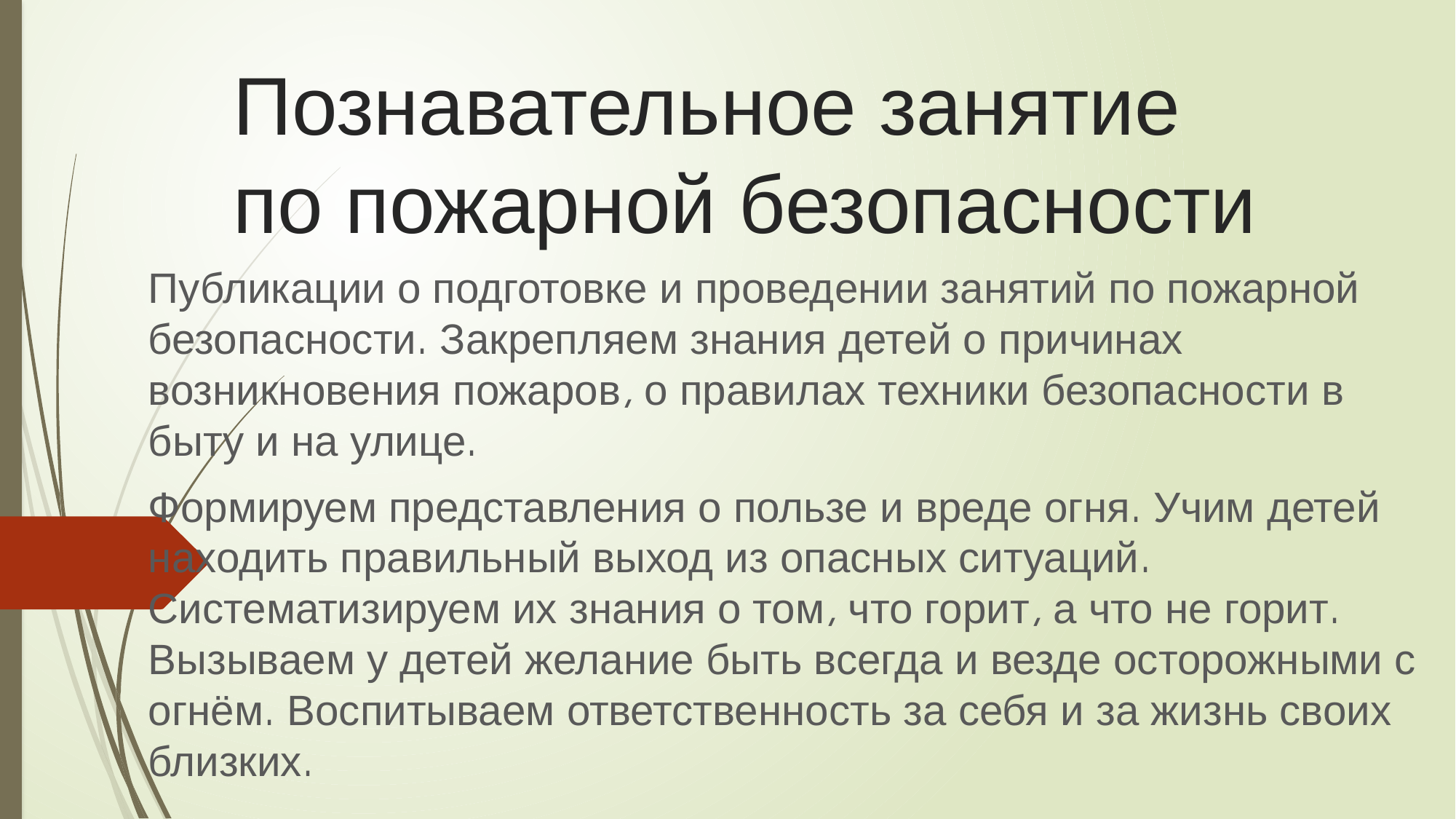

# Познавательное занятие по пожарной безопасности
Публикации о подготовке и проведении занятий по пожарной безопасности. Закрепляем знания детей о причинах возникновения пожаров, о правилах техники безопасности в быту и на улице.
Формируем представления о пользе и вреде огня. Учим детей находить правильный выход из опасных ситуаций. Систематизируем их знания о том, что горит, а что не горит. Вызываем у детей желание быть всегда и везде осторожными с огнём. Воспитываем ответственность за себя и за жизнь своих близких.